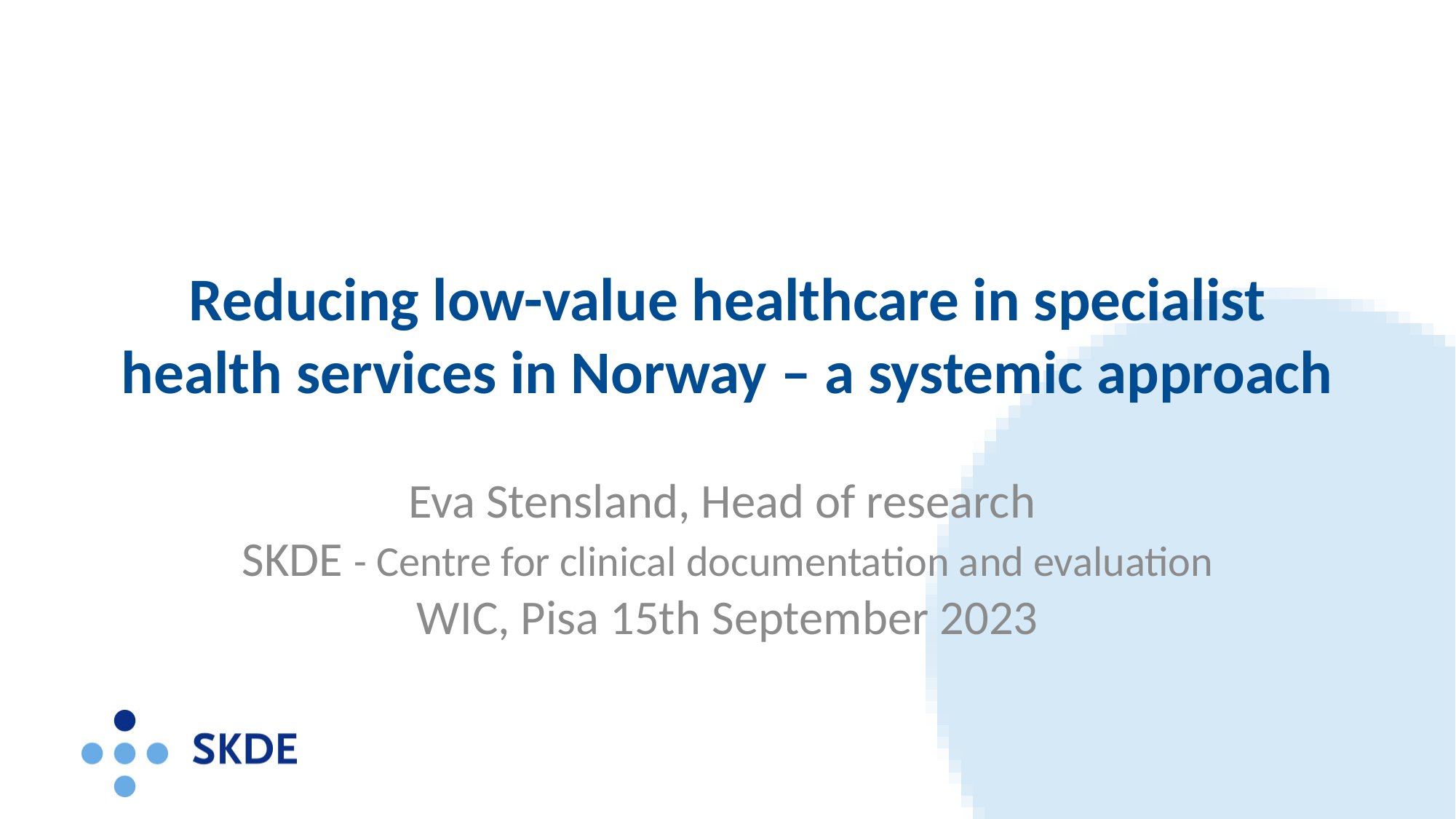

# Reducing low-value healthcare in specialist health services in Norway – a systemic approach
Eva Stensland, Head of research
SKDE - Centre for clinical documentation and evaluation
WIC, Pisa 15th September 2023